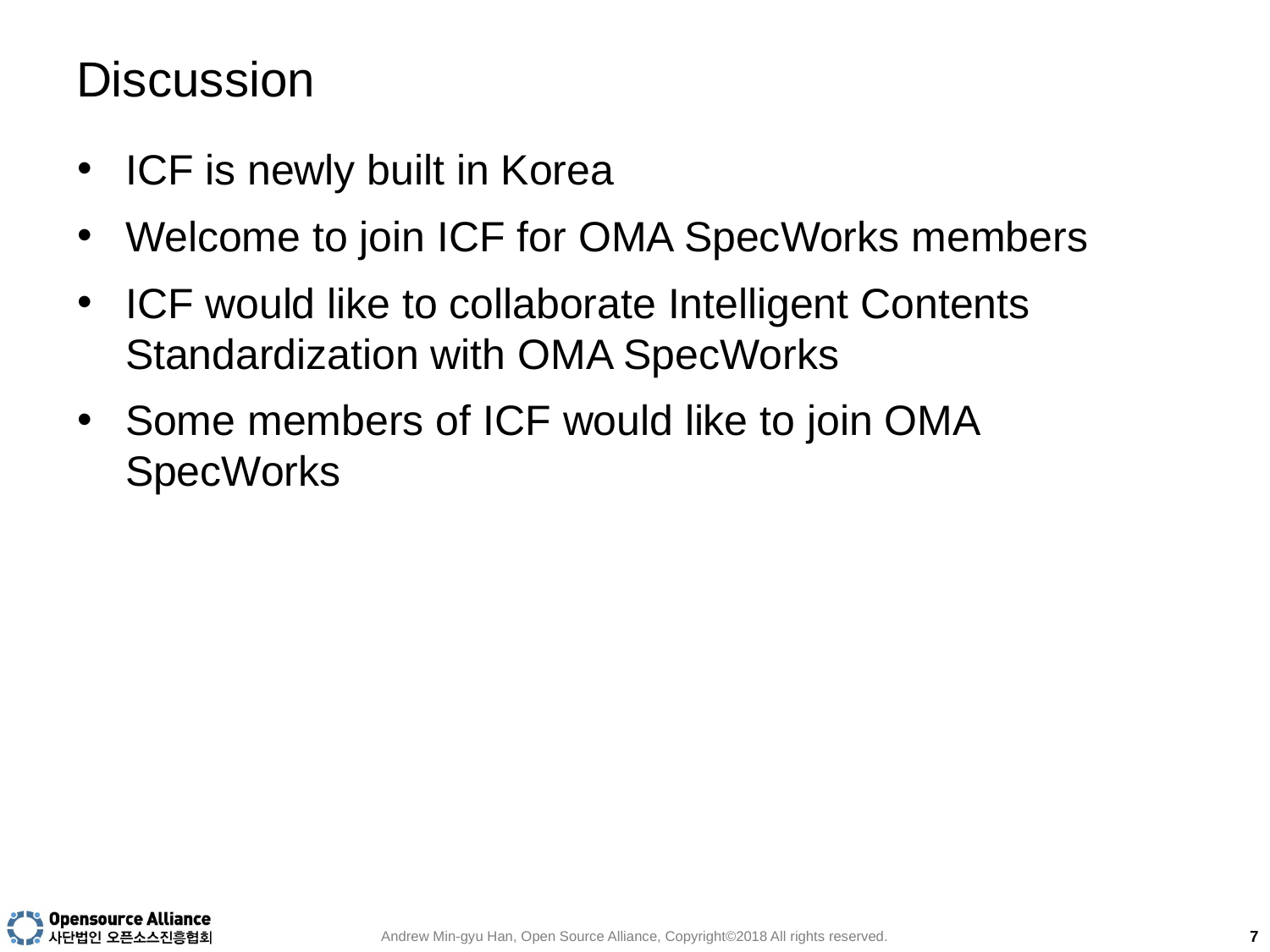

# Discussion
ICF is newly built in Korea
Welcome to join ICF for OMA SpecWorks members
ICF would like to collaborate Intelligent Contents Standardization with OMA SpecWorks
Some members of ICF would like to join OMA SpecWorks
Andrew Min-gyu Han, Open Source Alliance, Copyright©2018 All rights reserved.
7